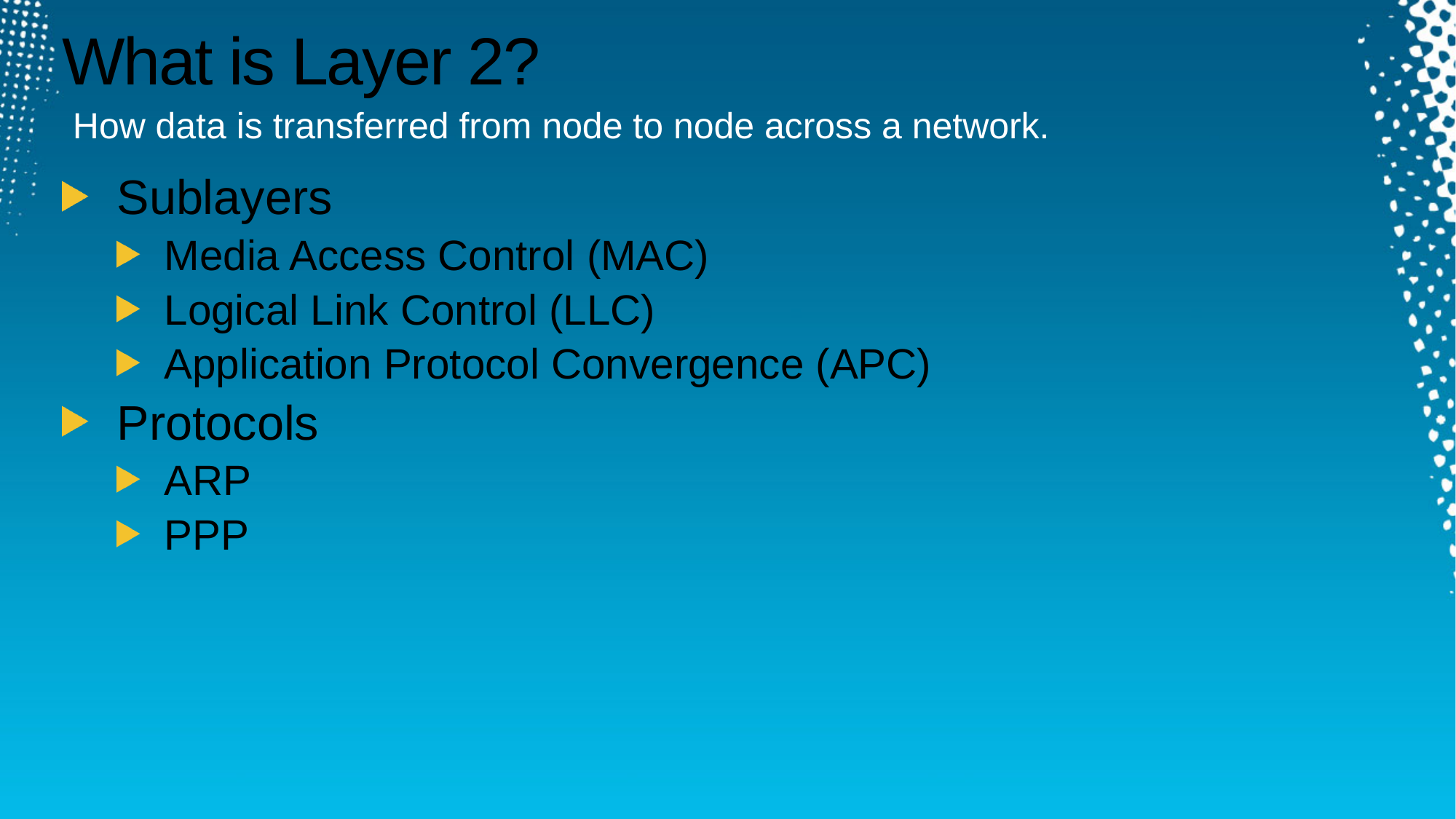

# What is Layer 2?
How data is transferred from node to node across a network.

Sublayers
Media Access Control (MAC)
Logical Link Control (LLC)
Application Protocol Convergence (APC)
Protocols
ARP
PPP